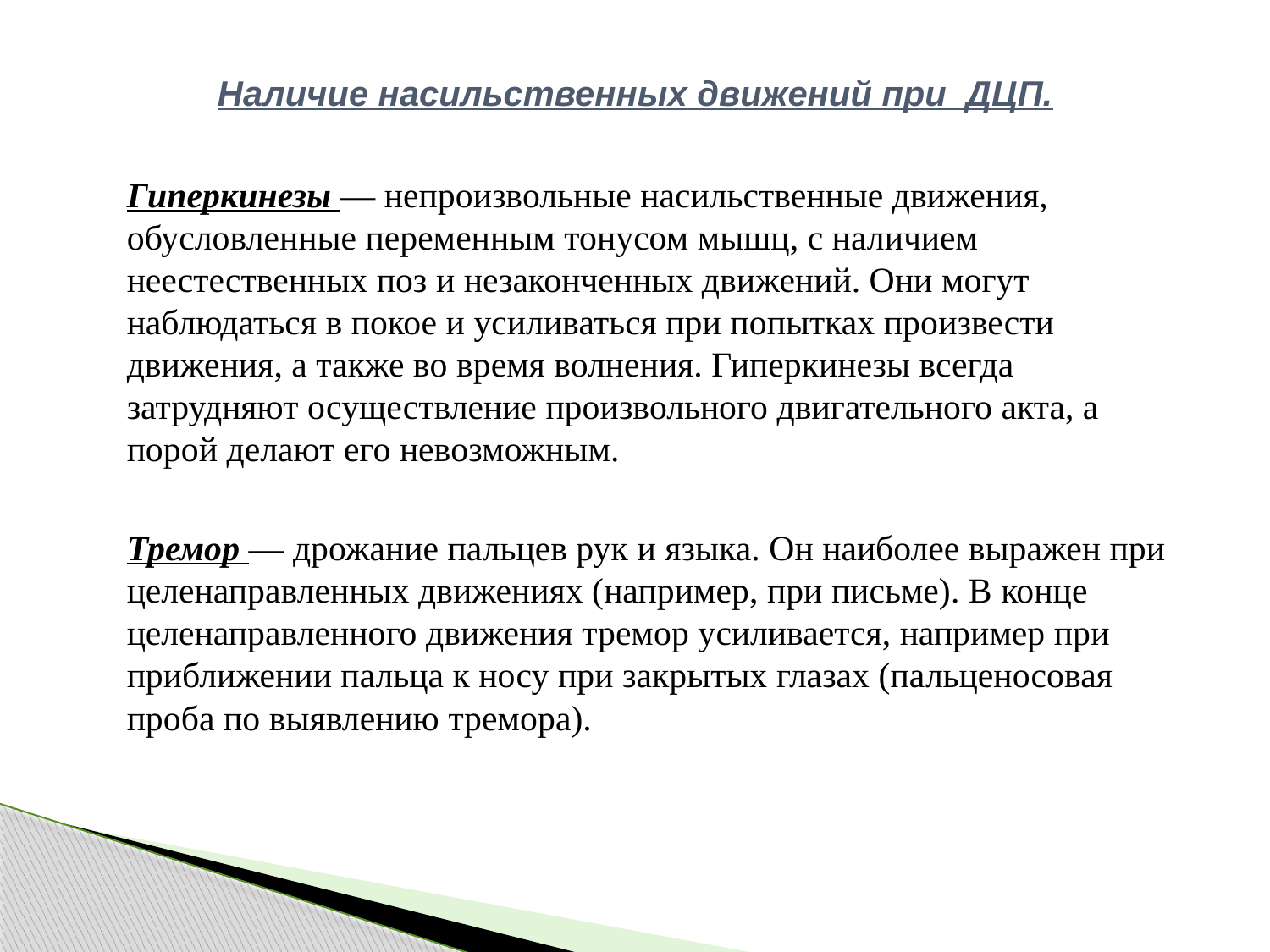

# Наличие насильственных движений при  ДЦП.
	Гиперкинезы — непроизвольные насильственные движения, обусловленные переменным тонусом мышц, с наличием неестественных поз и незаконченных движений. Они могут наблюдаться в покое и усиливаться при попытках произвести движения, а также во время волнения. Гиперкинезы всегда затрудняют осуществление произвольного двигательного акта, а порой делают его невозможным.

 	Тремор — дрожание пальцев рук и языка. Он наиболее выражен при целенаправленных движениях (например, при письме). В конце целенаправленного движения тремор усиливается, например при приближении пальца к носу при закрытых глазах (пальценосовая проба по выявлению тремора).